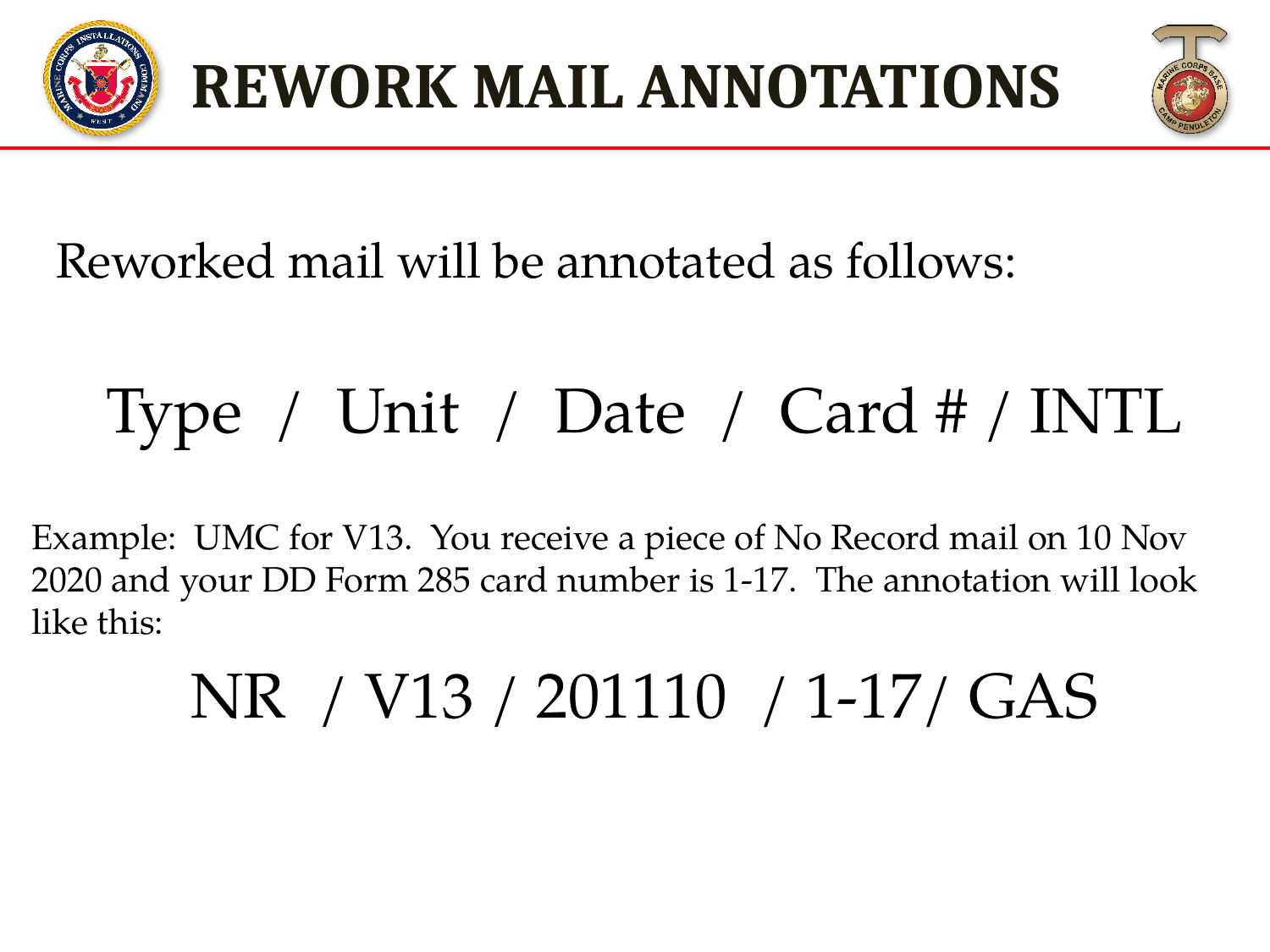

REWORK MAIL ANNOTATIONS
  Reworked mail will be annotated as follows:

Type  /  Unit  /  Date  /  Card # / INTL

Example:  UMC for V13.  You receive a piece of No Record mail on 10 Nov 2020 and your DD Form 285 card number is 1-17.  The annotation will look like this:
NR  / V13 / 201110  / 1-17/ GAS